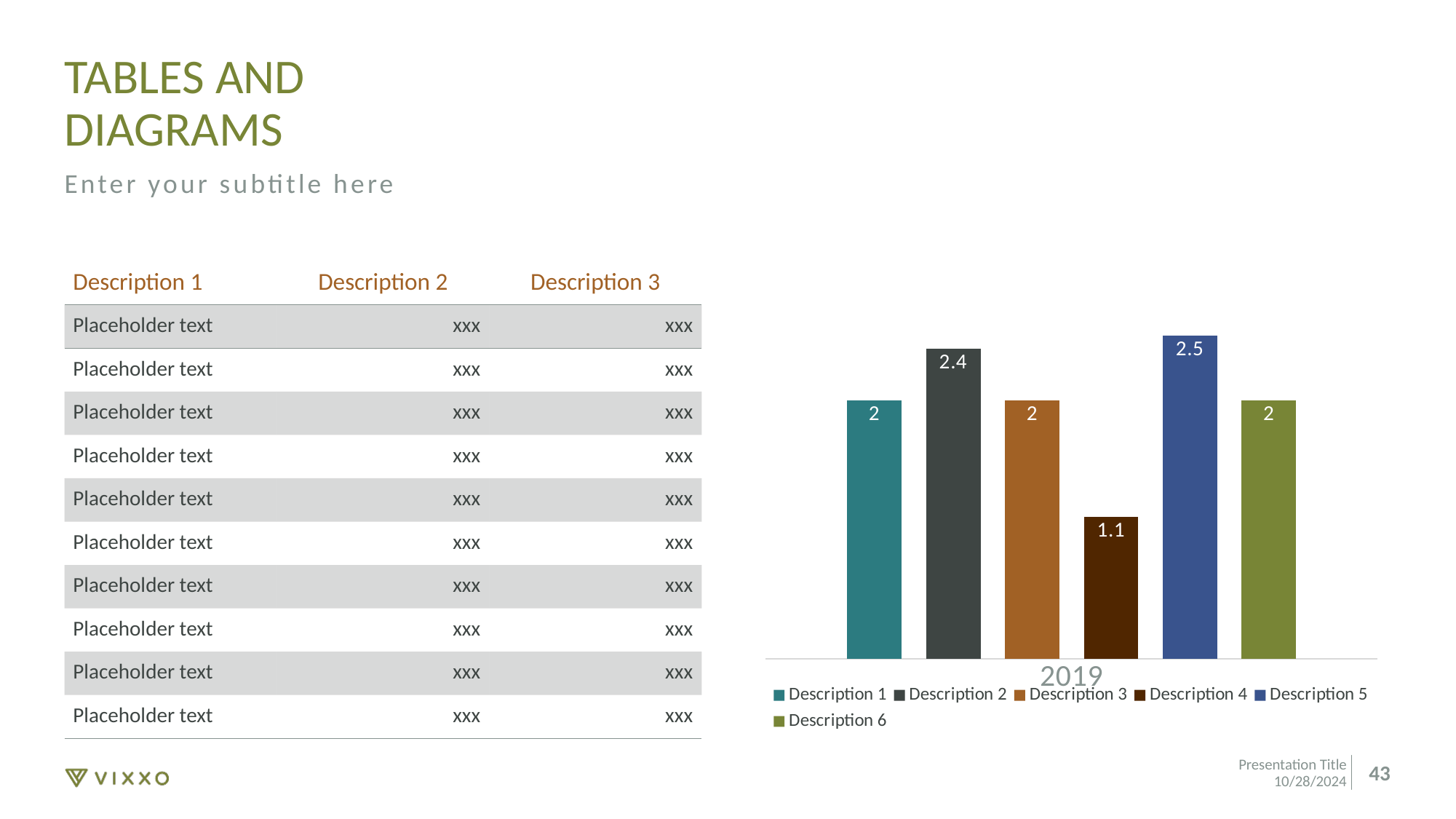

# Tables and Diagrams
Enter your subtitle here
| Description 1 | Description 2 | Description 3 |
| --- | --- | --- |
| Placeholder text | xxx | xxx |
| Placeholder text | xxx | xxx |
| Placeholder text | xxx | xxx |
| Placeholder text | xxx | xxx |
| Placeholder text | xxx | xxx |
| Placeholder text | xxx | xxx |
| Placeholder text | xxx | xxx |
| Placeholder text | xxx | xxx |
| Placeholder text | xxx | xxx |
| Placeholder text | xxx | xxx |

### Chart

| Category | Description 1 | Description 2 | Description 3 | Description 4 | Description 5 | Description 6 |
|---|---|---|---|---|---|---|
| 2019 | 2.0 | 2.4 | 2.0 | 1.1 | 2.5 | 2.0 |
10/28/2024
Presentation Title
43